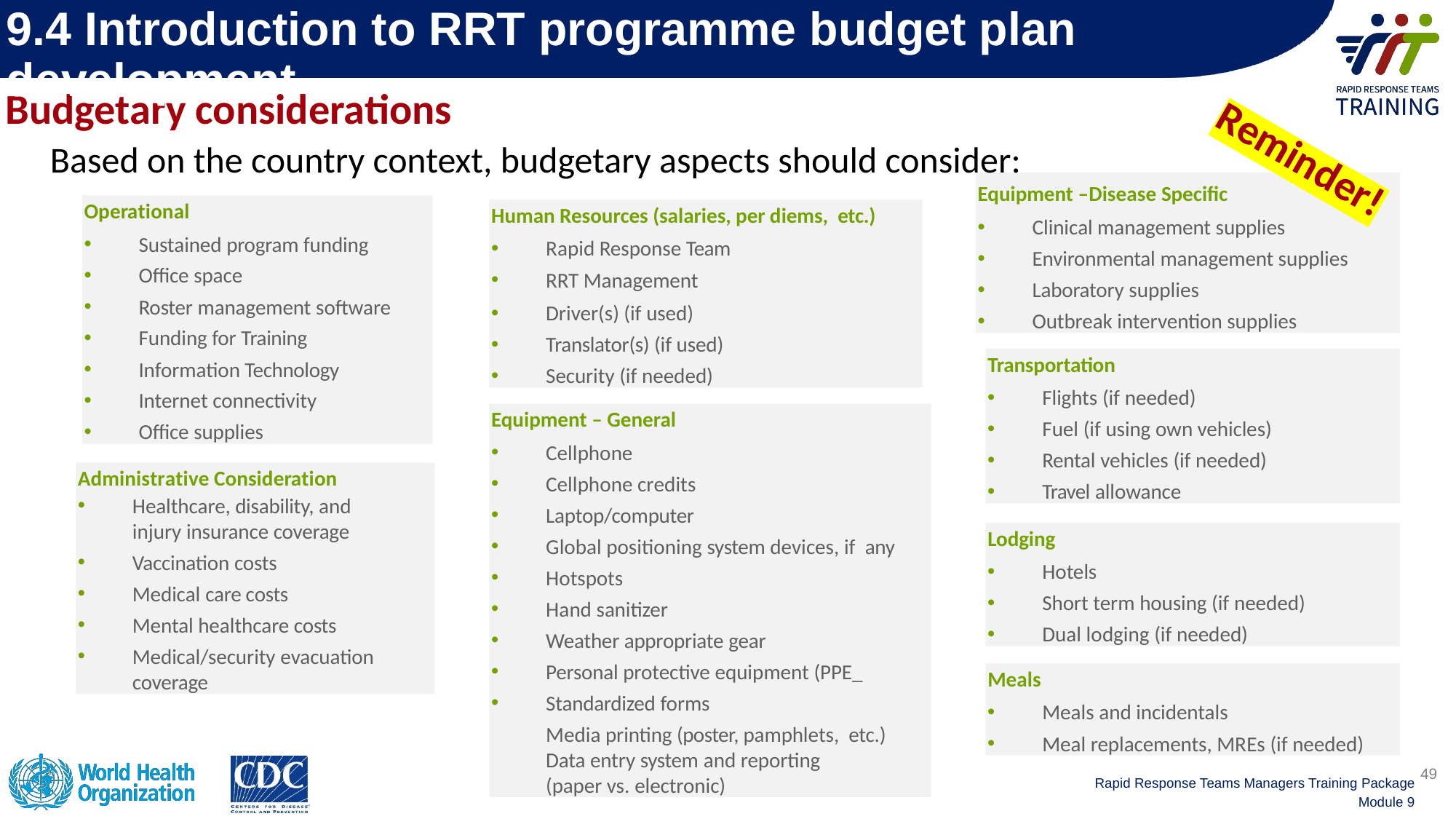

9.4 Introduction to RRT programme budget plan development

Budgetary considerations
Reminder!
Based on the country context, budgetary aspects should consider:
Equipment –Disease Specific
Clinical management supplies
Environmental management supplies
Laboratory supplies
Outbreak intervention supplies
Operational
Sustained program funding
Office space
Roster management software
Funding for Training
Information Technology
Internet connectivity
Office supplies
Human Resources (salaries, per diems,  etc.)
Rapid Response Team
RRT Management
Driver(s) (if used)
Translator(s) (if used)
Security (if needed)
Transportation
Flights (if needed)
Fuel (if using own vehicles)
Rental vehicles (if needed)
Travel allowance
Equipment – General
Cellphone
Cellphone credits
Laptop/computer
Global positioning system devices, if  any
Hotspots
Hand sanitizer
Weather appropriate gear
Personal protective equipment (PPE_
Standardized forms
Media printing (poster, pamphlets,  etc.)
Data entry system and reporting
(paper vs. electronic)
Administrative Consideration
Healthcare, disability, and injury insurance coverage
Vaccination costs
Medical care costs
Mental healthcare costs
Medical/security evacuation coverage
Lodging
Hotels
Short term housing (if needed)
Dual lodging (if needed)
Meals
Meals and incidentals
Meal replacements, MREs (if needed)
49